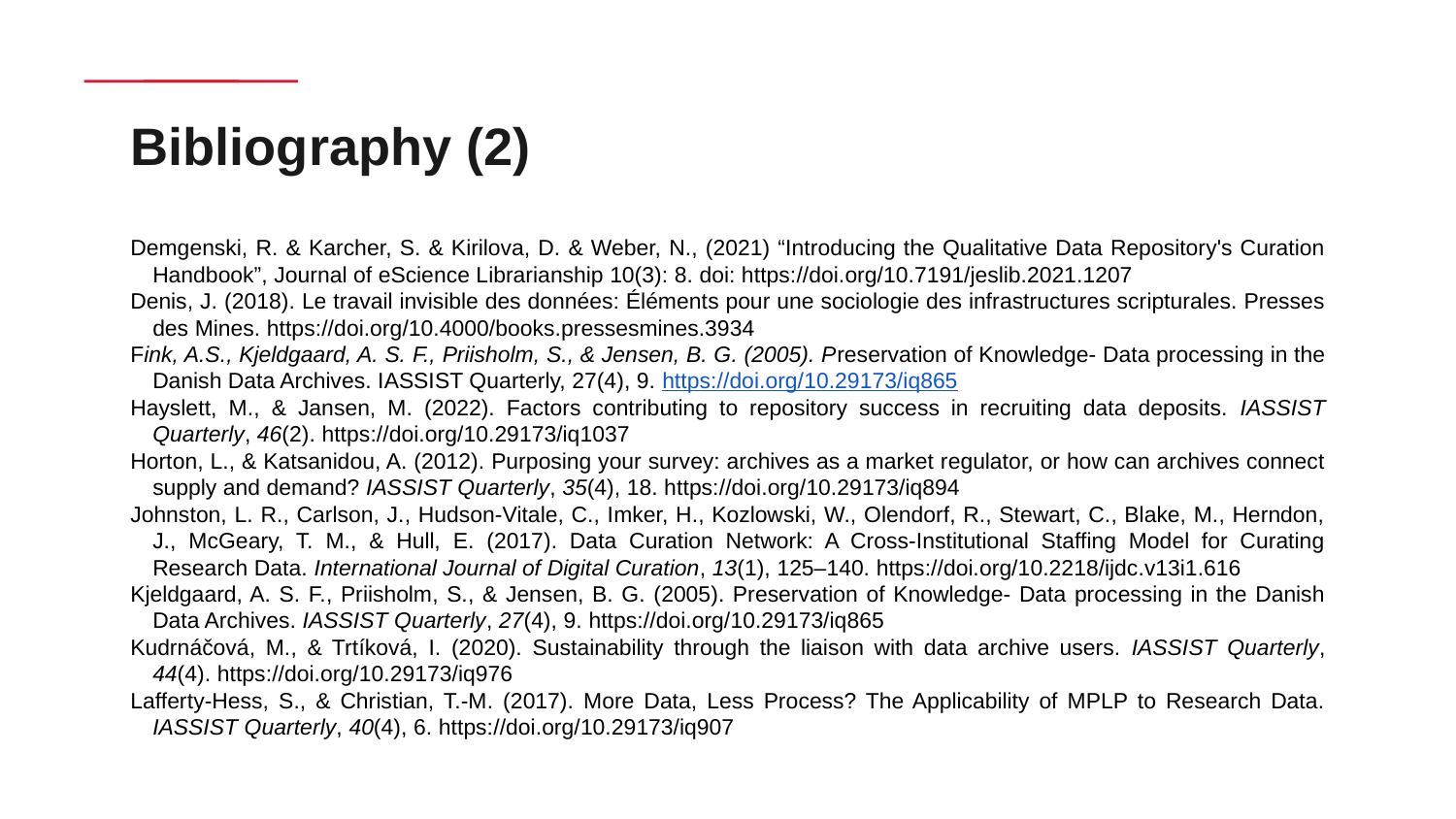

# Bibliography (2)
Demgenski, R. & Karcher, S. & Kirilova, D. & Weber, N., (2021) “Introducing the Qualitative Data Repository's Curation Handbook”, Journal of eScience Librarianship 10(3): 8. doi: https://doi.org/10.7191/jeslib.2021.1207
Denis, J. (2018). Le travail invisible des données: Éléments pour une sociologie des infrastructures scripturales. Presses des Mines. https://doi.org/10.4000/books.pressesmines.3934
Fink, A.S., Kjeldgaard, A. S. F., Priisholm, S., & Jensen, B. G. (2005). Preservation of Knowledge- Data processing in the Danish Data Archives. IASSIST Quarterly, 27(4), 9. https://doi.org/10.29173/iq865
Hayslett, M., & Jansen, M. (2022). Factors contributing to repository success in recruiting data deposits. IASSIST Quarterly, 46(2). https://doi.org/10.29173/iq1037
Horton, L., & Katsanidou, A. (2012). Purposing your survey: archives as a market regulator, or how can archives connect supply and demand? IASSIST Quarterly, 35(4), 18. https://doi.org/10.29173/iq894
Johnston, L. R., Carlson, J., Hudson-Vitale, C., Imker, H., Kozlowski, W., Olendorf, R., Stewart, C., Blake, M., Herndon, J., McGeary, T. M., & Hull, E. (2017). Data Curation Network: A Cross-Institutional Staffing Model for Curating Research Data. International Journal of Digital Curation, 13(1), 125–140. https://doi.org/10.2218/ijdc.v13i1.616
Kjeldgaard, A. S. F., Priisholm, S., & Jensen, B. G. (2005). Preservation of Knowledge- Data processing in the Danish Data Archives. IASSIST Quarterly, 27(4), 9. https://doi.org/10.29173/iq865
Kudrnáčová, M., & Trtíková, I. (2020). Sustainability through the liaison with data archive users. IASSIST Quarterly, 44(4). https://doi.org/10.29173/iq976
Lafferty-Hess, S., & Christian, T.-M. (2017). More Data, Less Process? The Applicability of MPLP to Research Data. IASSIST Quarterly, 40(4), 6. https://doi.org/10.29173/iq907